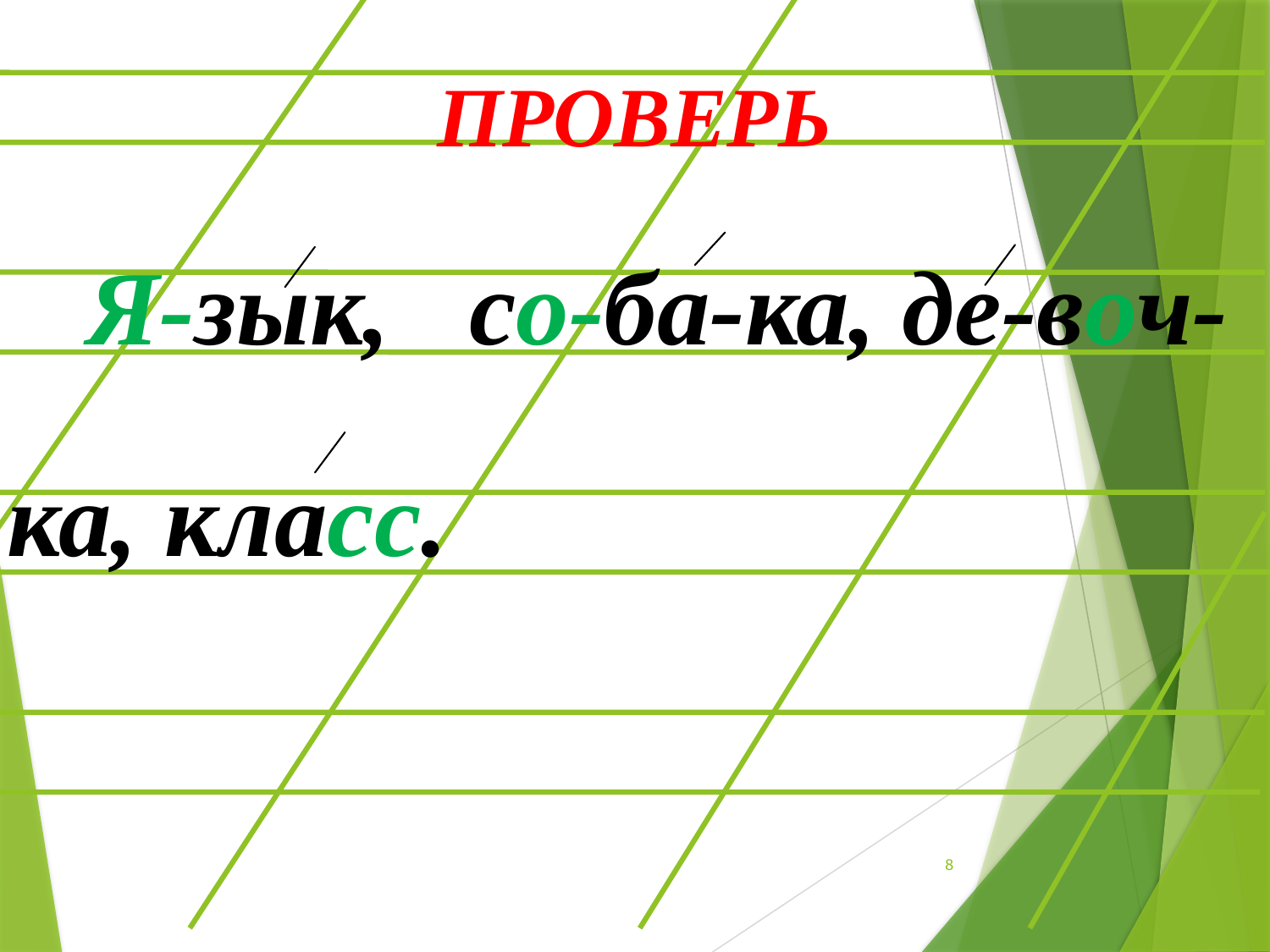

ПРОВЕРЬ
   Я-зык,   со-ба-ка, де-воч-

ка, класс.
8